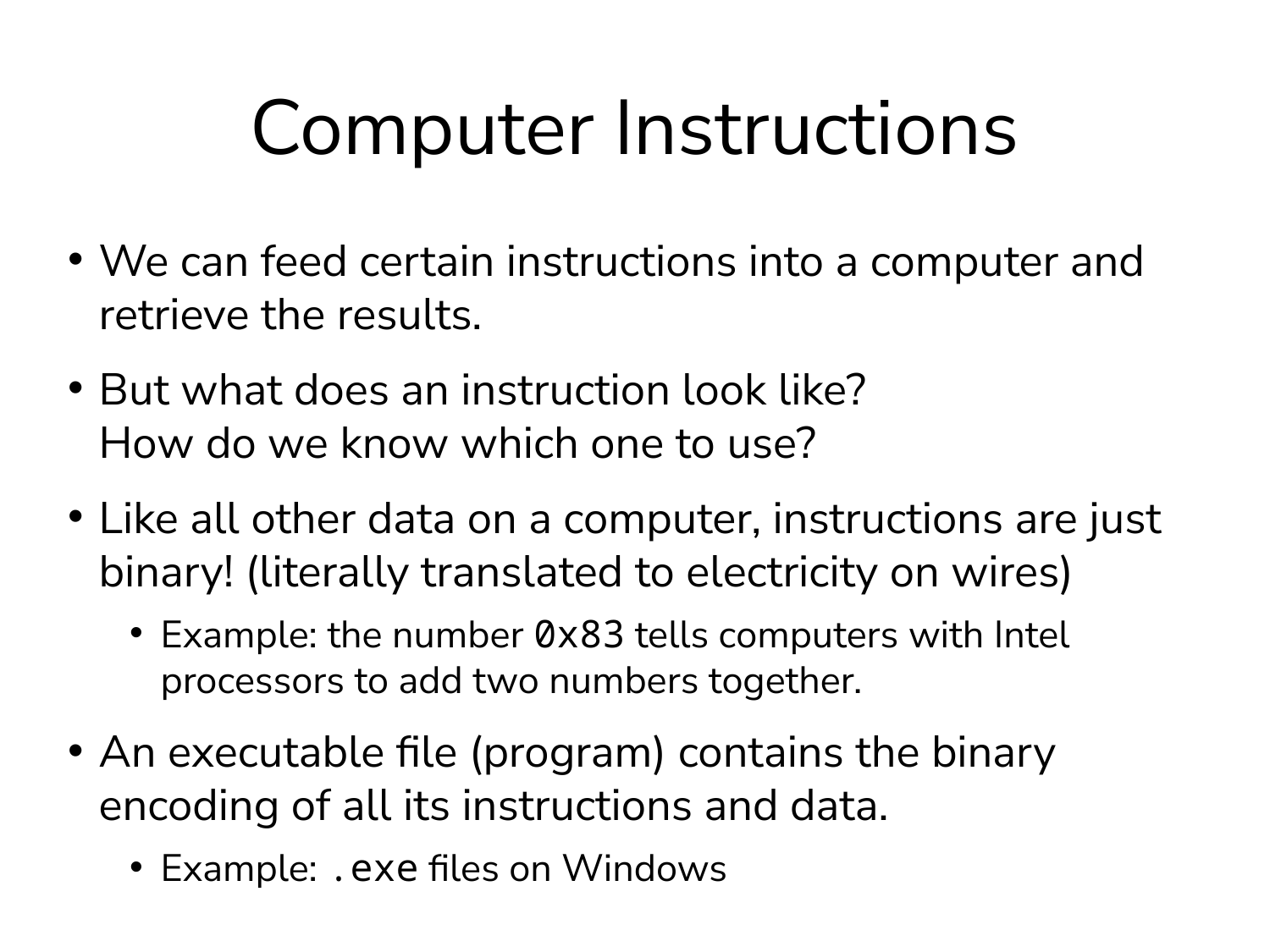

# Computer Instructions
We can feed certain instructions into a computer and retrieve the results.
But what does an instruction look like?
How do we know which one to use?
Like all other data on a computer, instructions are just binary! (literally translated to electricity on wires)
Example: the number 0x83 tells computers with Intel processors to add two numbers together.
An executable file (program) contains the binary encoding of all its instructions and data.
Example: .exe files on Windows